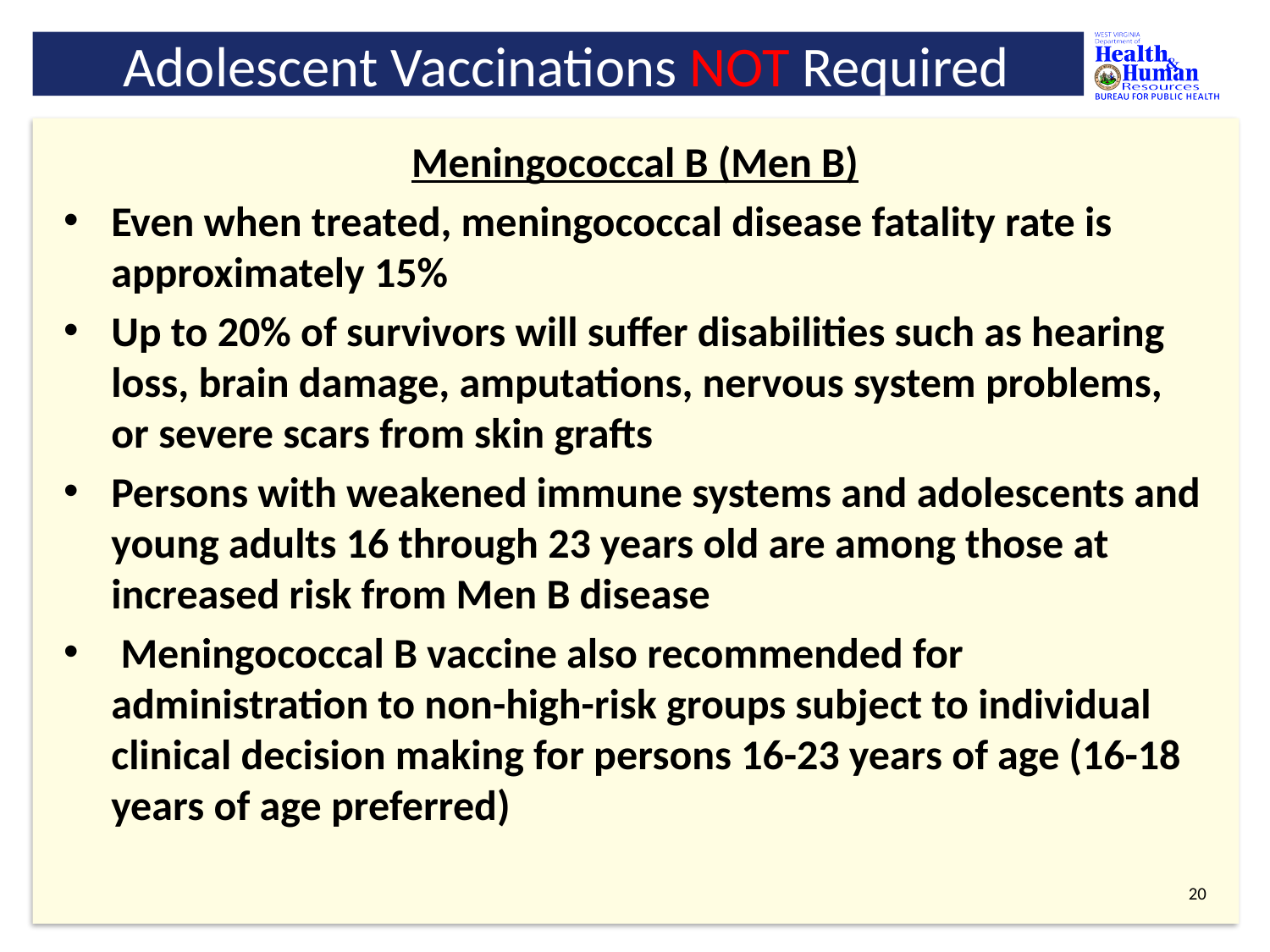

# Adolescent Vaccinations NOT Required
Meningococcal B (Men B)
Even when treated, meningococcal disease fatality rate is approximately 15%
Up to 20% of survivors will suffer disabilities such as hearing loss, brain damage, amputations, nervous system problems, or severe scars from skin grafts
Persons with weakened immune systems and adolescents and young adults 16 through 23 years old are among those at increased risk from Men B disease
 Meningococcal B vaccine also recommended for administration to non-high-risk groups subject to individual clinical decision making for persons 16-23 years of age (16-18 years of age preferred)

20